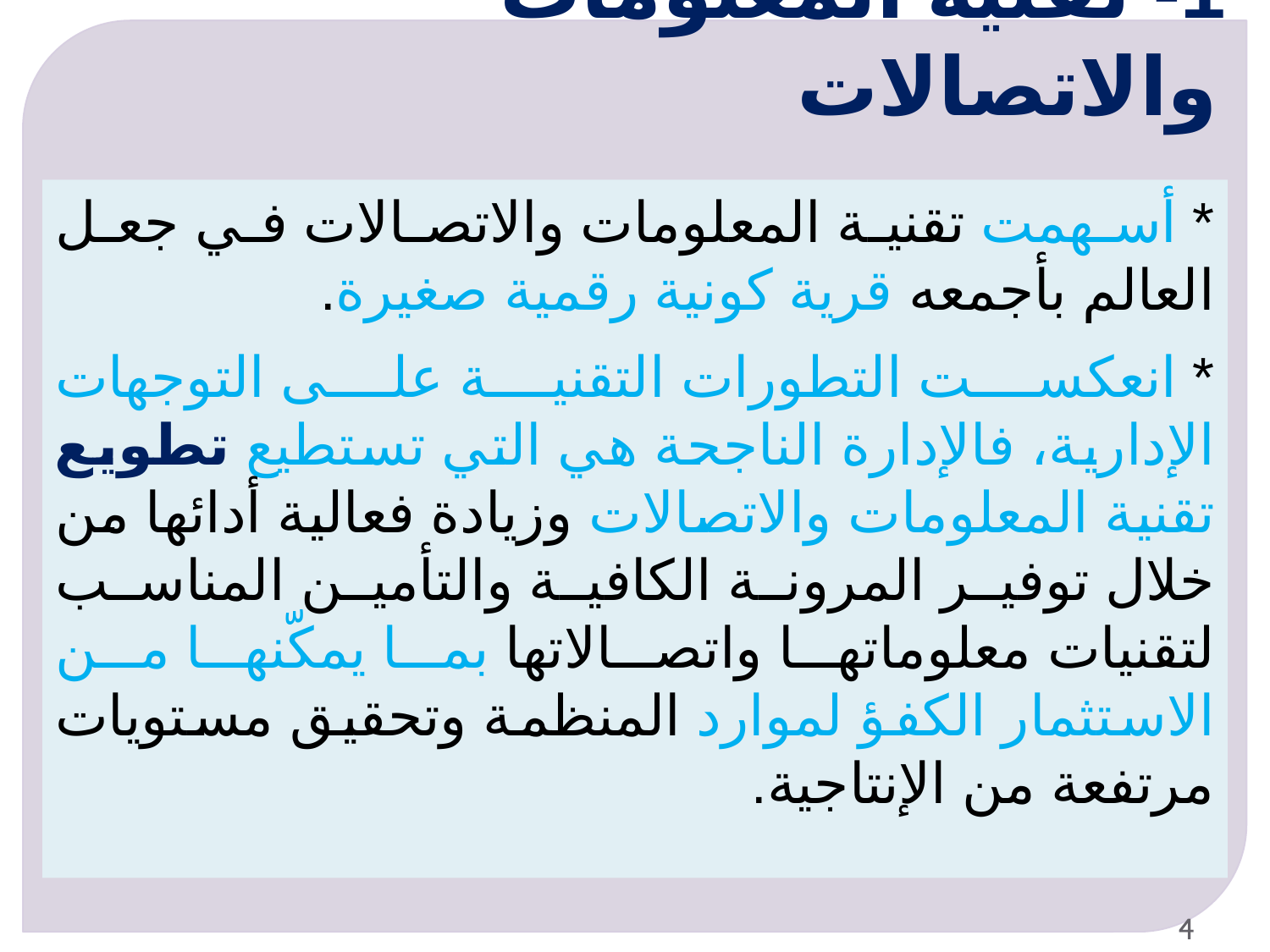

# 1- تقنية المعلومات والاتصالات
* أسهمت تقنية المعلومات والاتصالات في جعل العالم بأجمعه قرية كونية رقمية صغيرة.

* انعكست التطورات التقنية على التوجهات الإدارية، فالإدارة الناجحة هي التي تستطيع تطويع تقنية المعلومات والاتصالات وزيادة فعالية أدائها من خلال توفير المرونة الكافية والتأمين المناسب لتقنيات معلوماتها واتصالاتها بما يمكّنها من الاستثمار الكفؤ لموارد المنظمة وتحقيق مستويات مرتفعة من الإنتاجية.
4